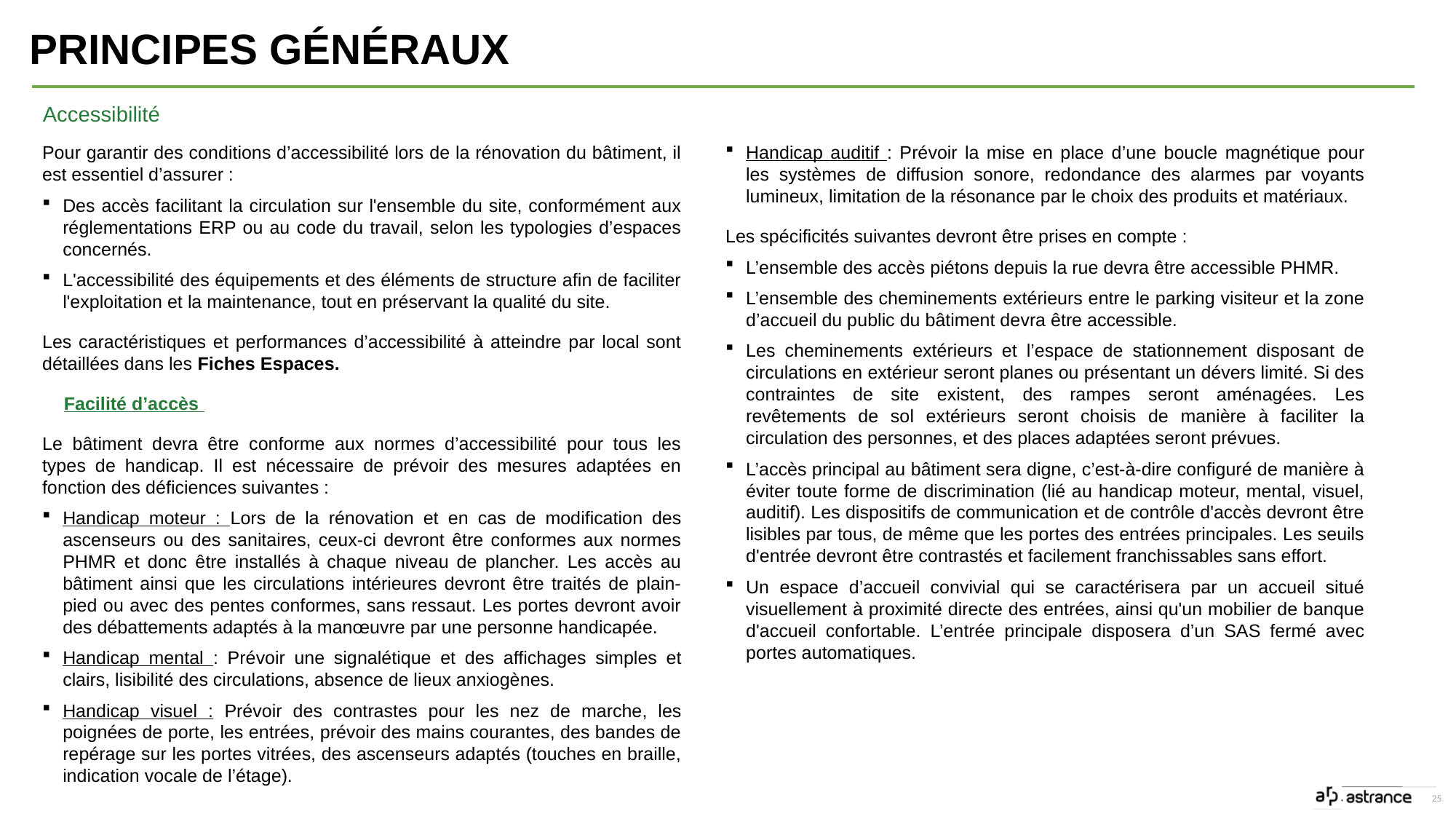

Principes généraux
Accessibilité
Pour garantir des conditions d’accessibilité lors de la rénovation du bâtiment, il est essentiel d’assurer :
Des accès facilitant la circulation sur l'ensemble du site, conformément aux réglementations ERP ou au code du travail, selon les typologies d’espaces concernés.
L'accessibilité des équipements et des éléments de structure afin de faciliter l'exploitation et la maintenance, tout en préservant la qualité du site.
Les caractéristiques et performances d’accessibilité à atteindre par local sont détaillées dans les Fiches Espaces.
Facilité d’accès
Le bâtiment devra être conforme aux normes d’accessibilité pour tous les types de handicap. Il est nécessaire de prévoir des mesures adaptées en fonction des déficiences suivantes :
Handicap moteur : Lors de la rénovation et en cas de modification des ascenseurs ou des sanitaires, ceux-ci devront être conformes aux normes PHMR et donc être installés à chaque niveau de plancher. Les accès au bâtiment ainsi que les circulations intérieures devront être traités de plain-pied ou avec des pentes conformes, sans ressaut. Les portes devront avoir des débattements adaptés à la manœuvre par une personne handicapée.
Handicap mental : Prévoir une signalétique et des affichages simples et clairs, lisibilité des circulations, absence de lieux anxiogènes.
Handicap visuel : Prévoir des contrastes pour les nez de marche, les poignées de porte, les entrées, prévoir des mains courantes, des bandes de repérage sur les portes vitrées, des ascenseurs adaptés (touches en braille, indication vocale de l’étage).
Handicap auditif : Prévoir la mise en place d’une boucle magnétique pour les systèmes de diffusion sonore, redondance des alarmes par voyants lumineux, limitation de la résonance par le choix des produits et matériaux.
Les spécificités suivantes devront être prises en compte :
L’ensemble des accès piétons depuis la rue devra être accessible PHMR.
L’ensemble des cheminements extérieurs entre le parking visiteur et la zone d’accueil du public du bâtiment devra être accessible.
Les cheminements extérieurs et l’espace de stationnement disposant de circulations en extérieur seront planes ou présentant un dévers limité. Si des contraintes de site existent, des rampes seront aménagées. Les revêtements de sol extérieurs seront choisis de manière à faciliter la circulation des personnes, et des places adaptées seront prévues.
L’accès principal au bâtiment sera digne, c’est-à-dire configuré de manière à éviter toute forme de discrimination (lié au handicap moteur, mental, visuel, auditif). Les dispositifs de communication et de contrôle d'accès devront être lisibles par tous, de même que les portes des entrées principales. Les seuils d'entrée devront être contrastés et facilement franchissables sans effort.
Un espace d’accueil convivial qui se caractérisera par un accueil situé visuellement à proximité directe des entrées, ainsi qu'un mobilier de banque d'accueil confortable. L’entrée principale disposera d’un SAS fermé avec portes automatiques.
25